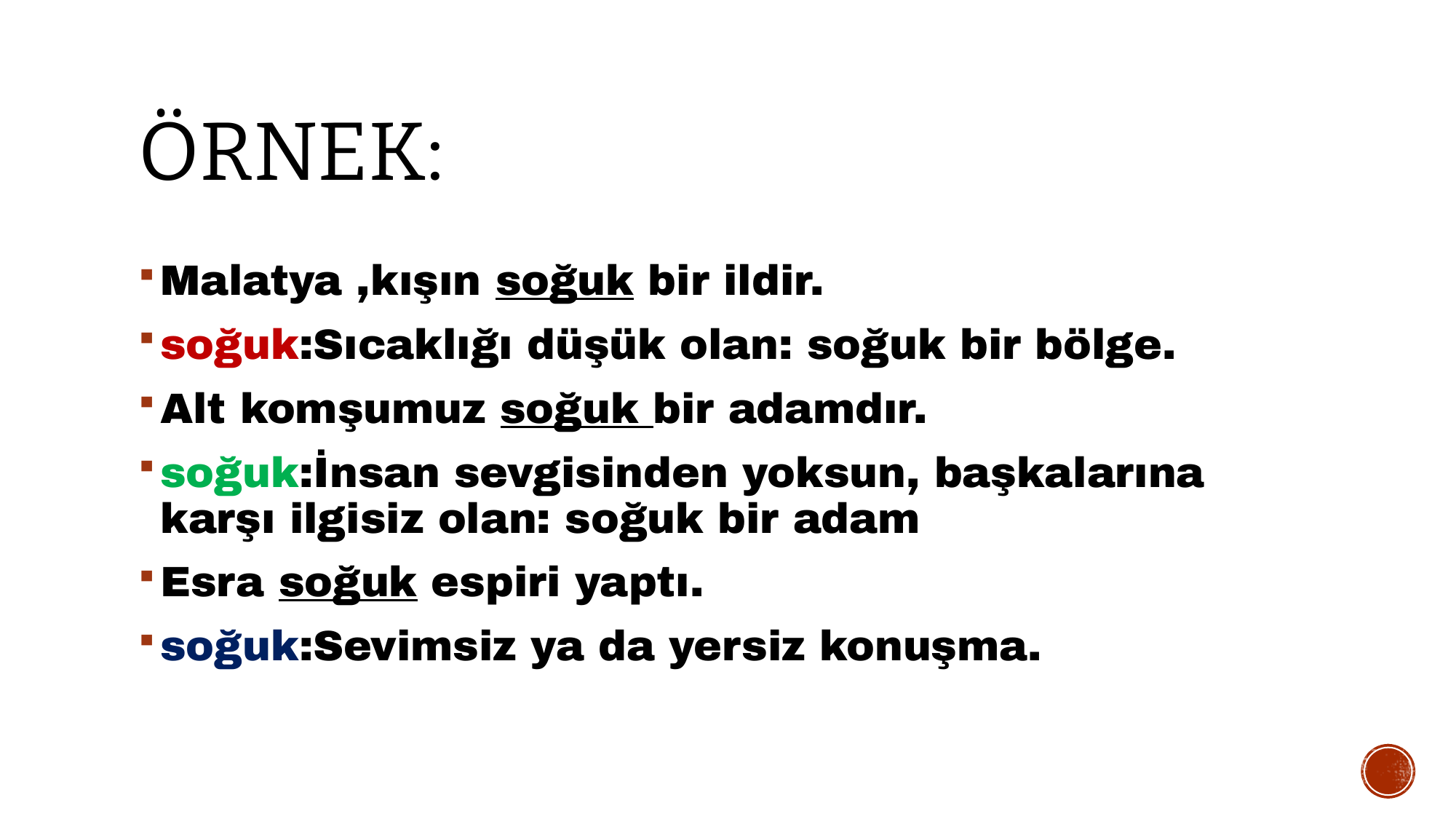

# ÖRNEK:
Malatya ,kışın soğuk bir ildir.
soğuk:Sıcaklığı düşük olan: soğuk bir bölge.
Alt komşumuz soğuk bir adamdır.
soğuk:İnsan sevgisinden yoksun, başkalarına karşı ilgisiz olan: soğuk bir adam
Esra soğuk espiri yaptı.
soğuk:Sevimsiz ya da yersiz konuşma.